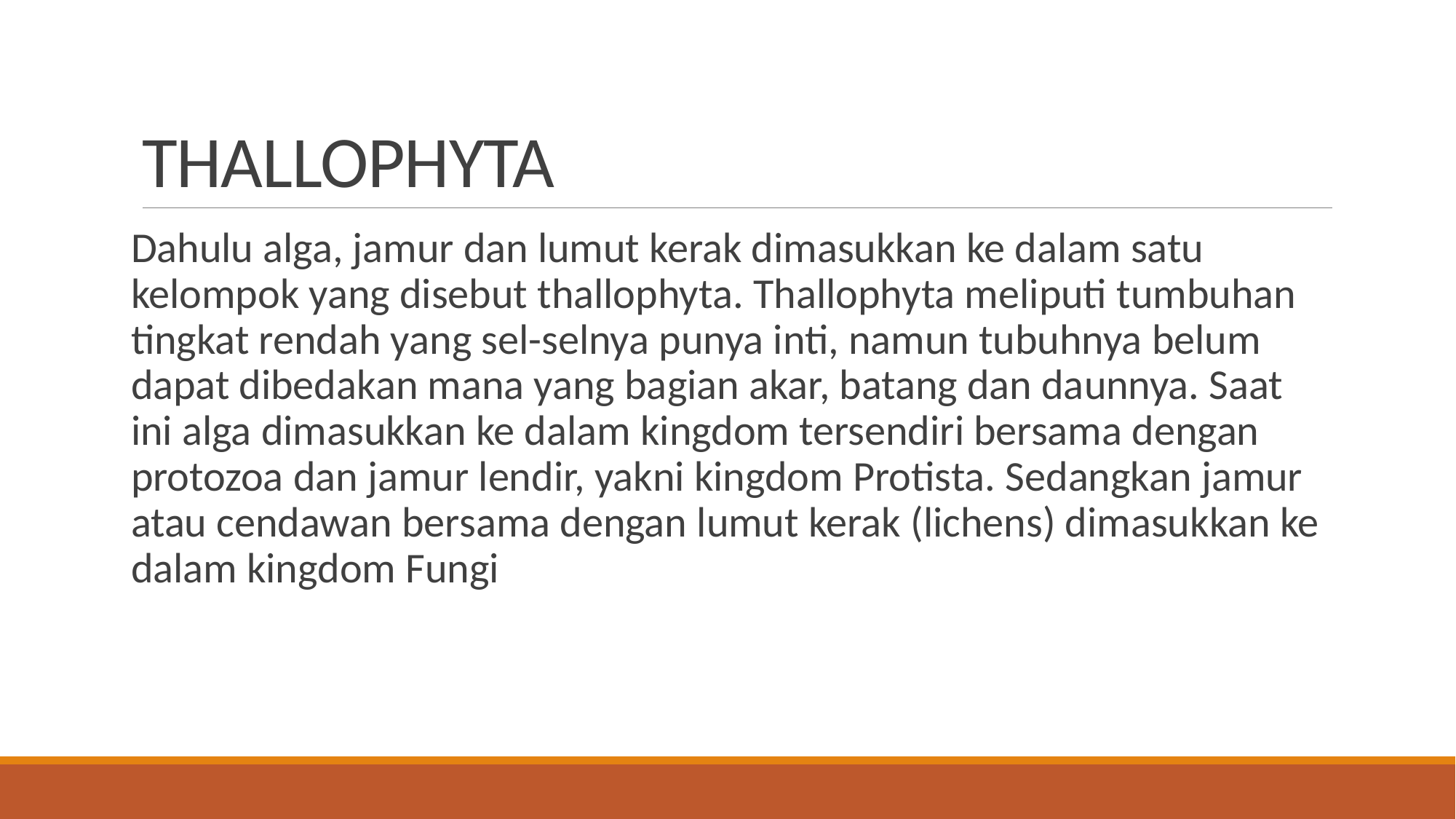

# THALLOPHYTA
Dahulu alga, jamur dan lumut kerak dimasukkan ke dalam satu kelompok yang disebut thallophyta. Thallophyta meliputi tumbuhan tingkat rendah yang sel-selnya punya inti, namun tubuhnya belum dapat dibedakan mana yang bagian akar, batang dan daunnya. Saat ini alga dimasukkan ke dalam kingdom tersendiri bersama dengan protozoa dan jamur lendir, yakni kingdom Protista. Sedangkan jamur atau cendawan bersama dengan lumut kerak (lichens) dimasukkan ke dalam kingdom Fungi